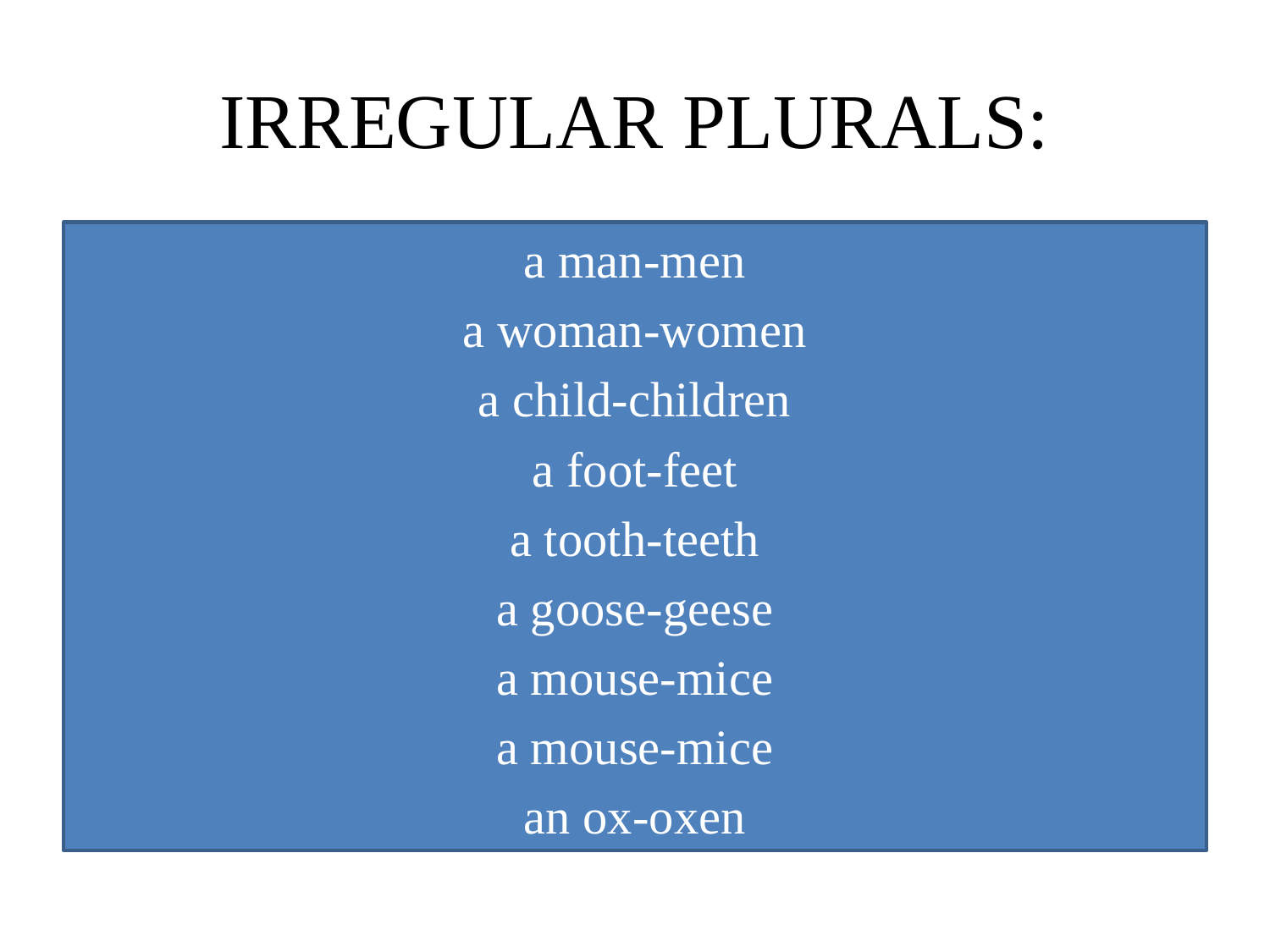

# IRREGULAR PLURALS:
a man-men
a woman-women
a child-children
a foot-feet
a tooth-teeth
a goose-geese
a mouse-mice
a mouse-mice
an ox-oxen